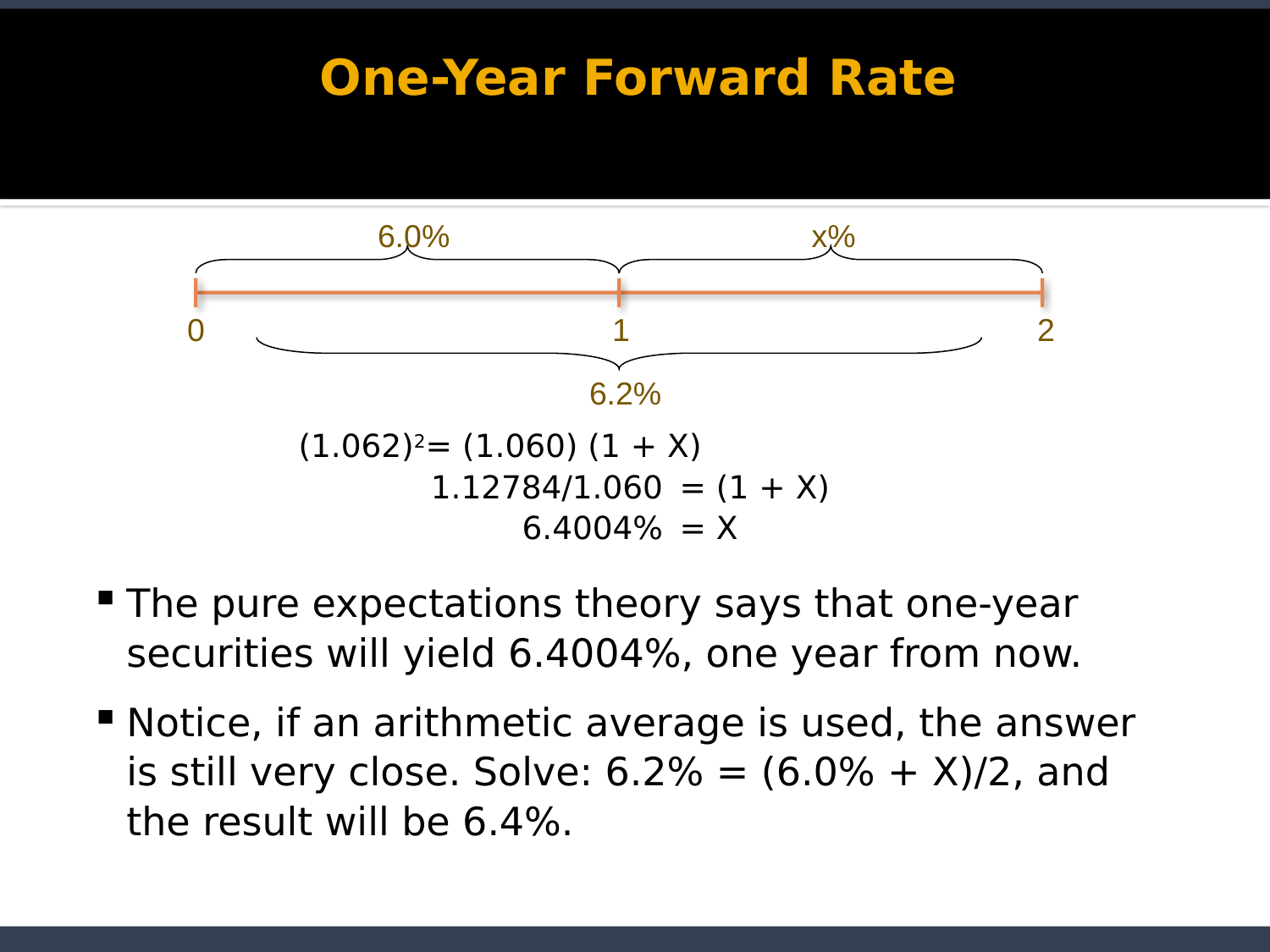

# One-Year Forward Rate

6.0%
x%

0                                              1                                              2
6.2%

The pure expectations theory says that one-year securities will yield 6.4004%, one year from now.
Notice, if an arithmetic average is used, the answer is still very close. Solve: 6.2% = (6.0% + X)/2, and the result will be 6.4%.

(1.062)2	= (1.060) (1 + X)
	1.12784/1.060	= (1 + X)
	6.4004%	= X